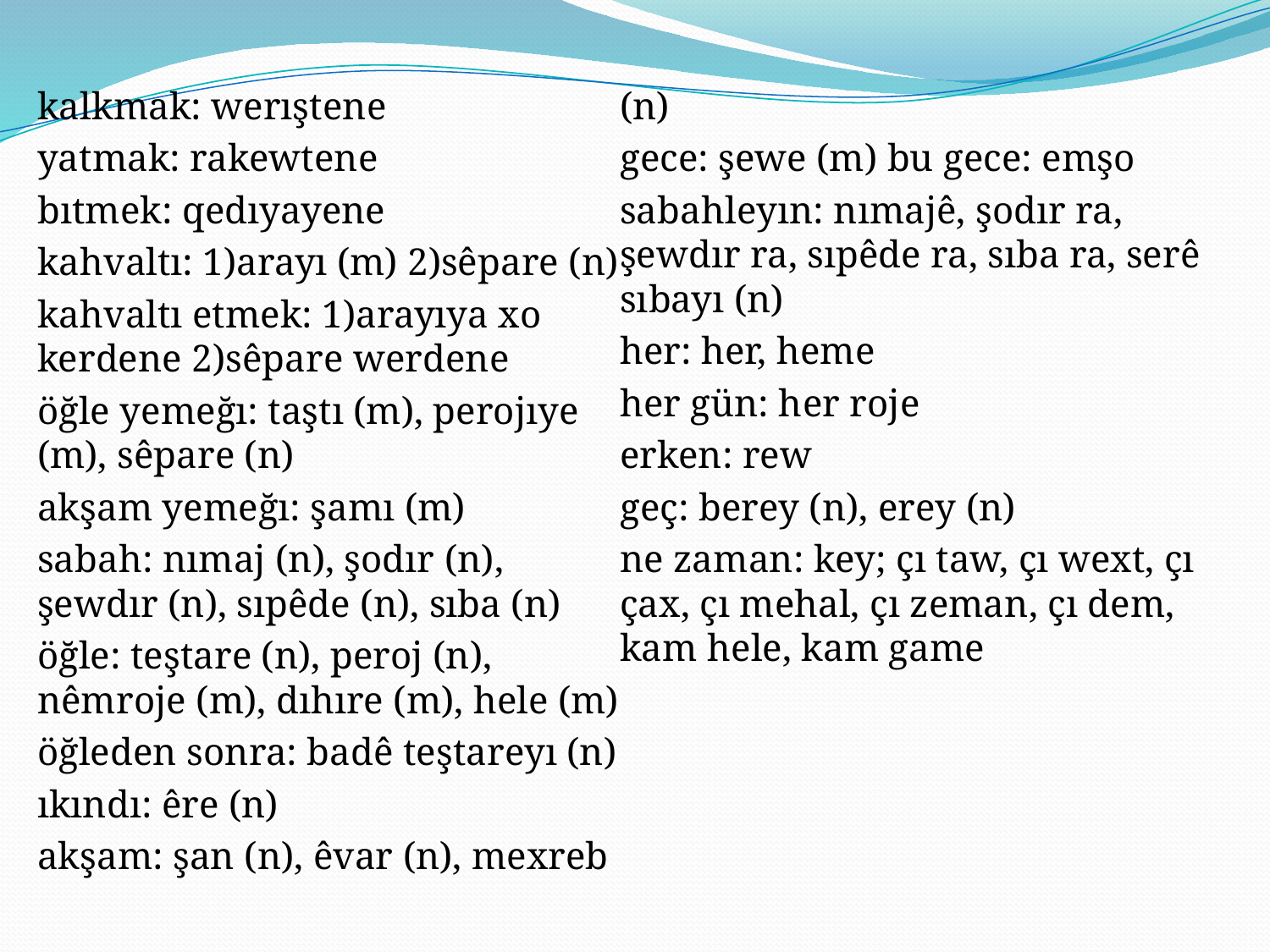

kalkmak: werıştene
yatmak: rakewtene
bıtmek: qedıyayene
kahvaltı: 1)arayı (m) 2)sêpare (n)
kahvaltı etmek: 1)arayıya xo kerdene 2)sêpare werdene
öğle yemeğı: taştı (m), perojıye (m), sêpare (n)
akşam yemeğı: şamı (m)
sabah: nımaj (n), şodır (n), şewdır (n), sıpêde (n), sıba (n)
öğle: teştare (n), peroj (n), nêmroje (m), dıhıre (m), hele (m)
öğleden sonra: badê teştareyı (n)
ıkındı: êre (n)
akşam: şan (n), êvar (n), mexreb (n)
gece: şewe (m) bu gece: emşo
sabahleyın: nımajê, şodır ra, şewdır ra, sıpêde ra, sıba ra, serê sıbayı (n)
her: her, heme
her gün: her roje
erken: rew
geç: berey (n), erey (n)
ne zaman: key; çı taw, çı wext, çı çax, çı mehal, çı zeman, çı dem, kam hele, kam game